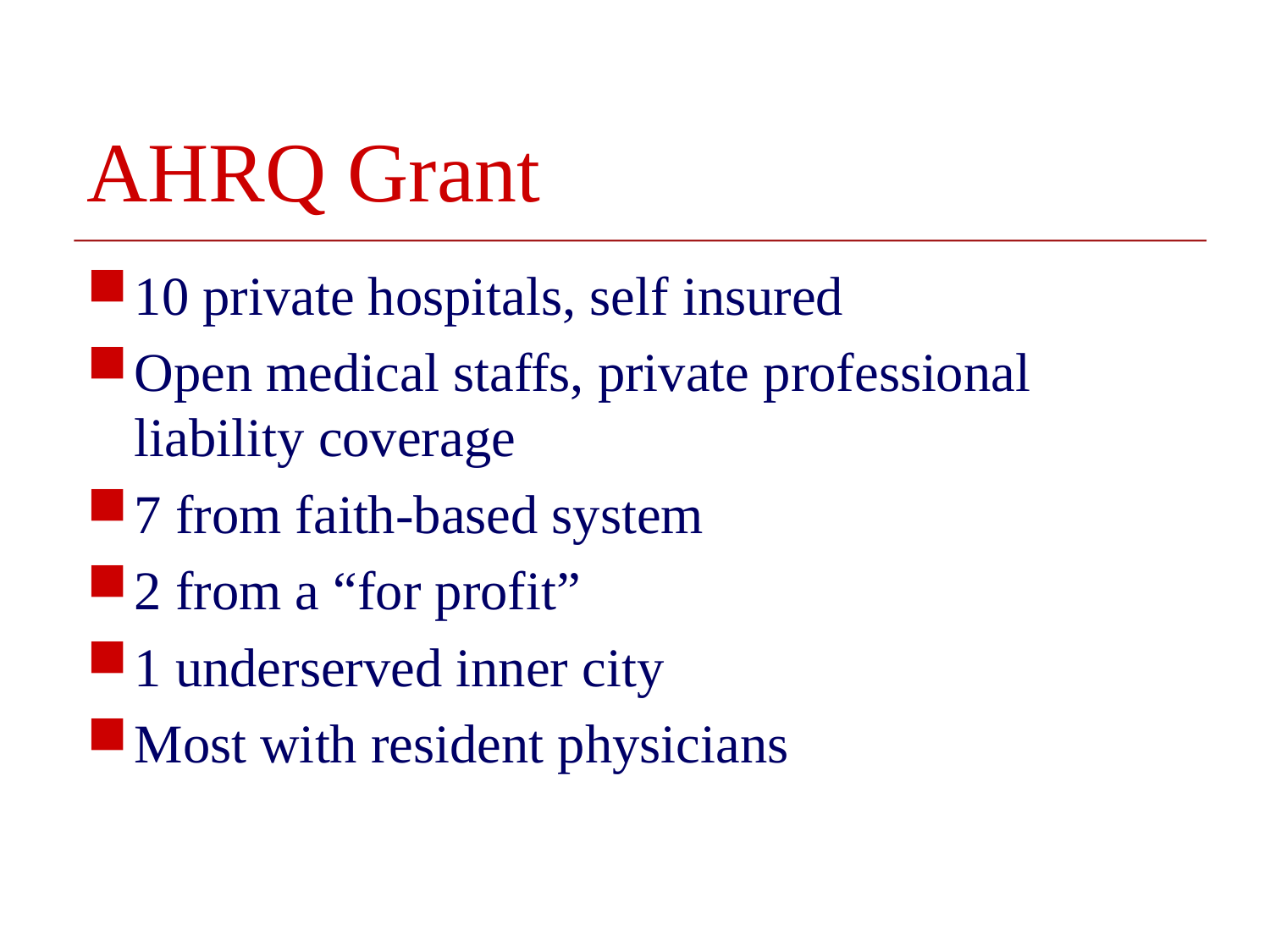

# AHRQ Grant
10 private hospitals, self insured
Open medical staffs, private professional liability coverage
7 from faith-based system
2 from a “for profit”
1 underserved inner city
Most with resident physicians